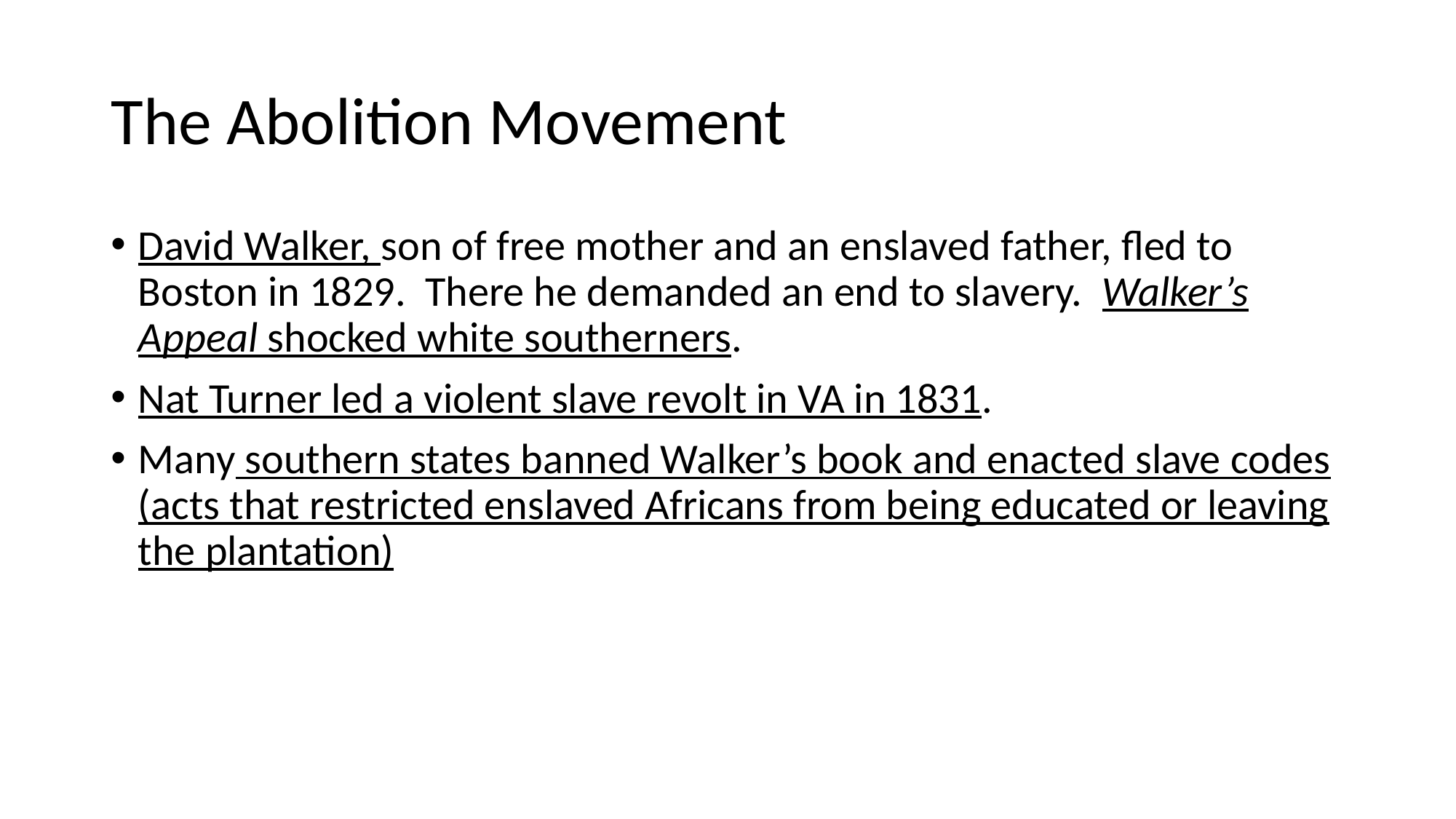

# The Abolition Movement
David Walker, son of free mother and an enslaved father, fled to Boston in 1829.  There he demanded an end to slavery.  Walker’s Appeal shocked white southerners.
Nat Turner led a violent slave revolt in VA in 1831.
Many southern states banned Walker’s book and enacted slave codes (acts that restricted enslaved Africans from being educated or leaving the plantation)